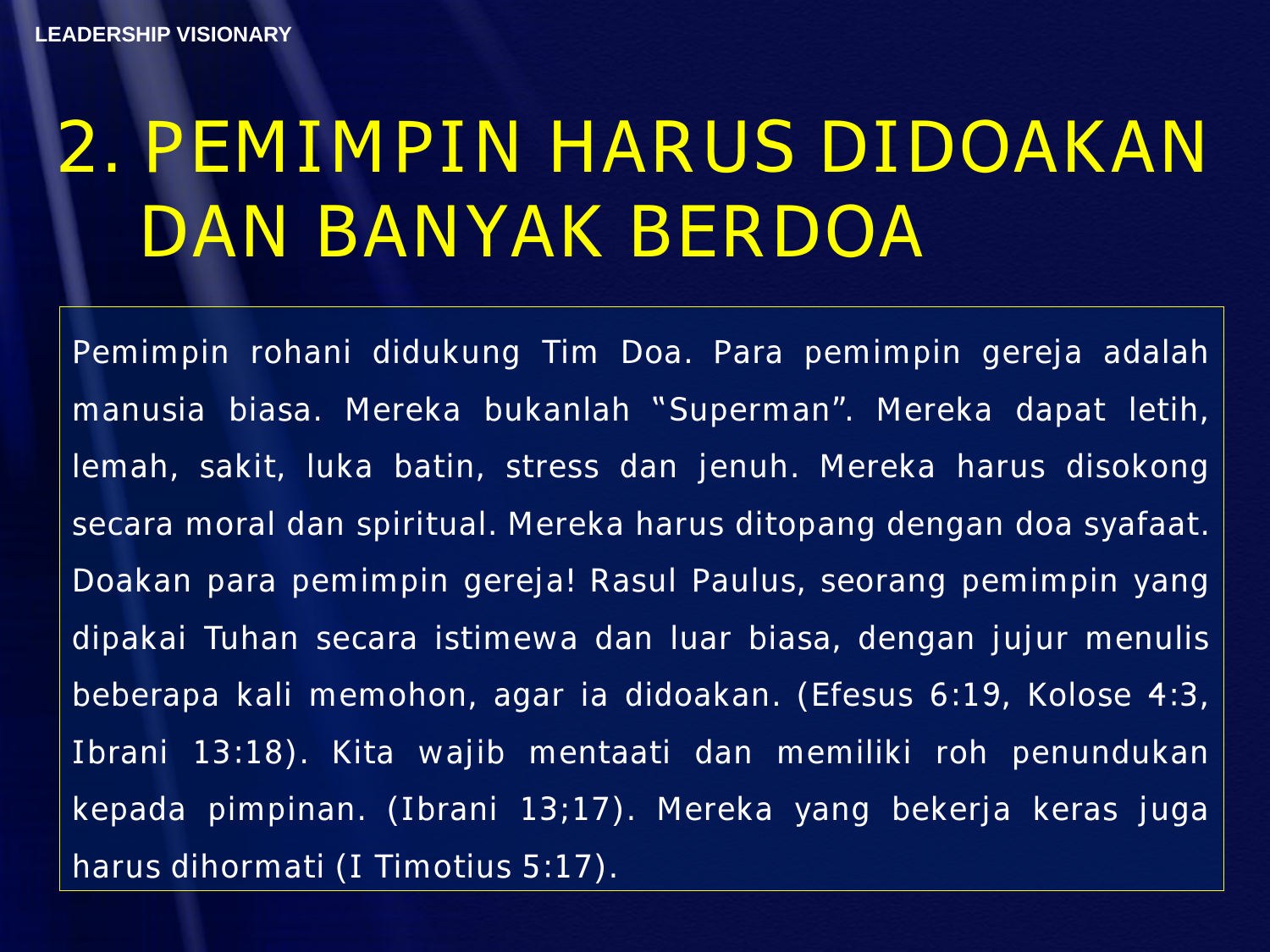

2. PEMIMPIN HARUS DIDOAKAN
    DAN BANYAK BERDOA
Pemimpin rohani didukung Tim Doa. Para pemimpin gereja adalah manusia biasa. Mereka bukanlah “Superman”. Mereka dapat letih, lemah, sakit, luka batin, stress dan jenuh. Mereka harus disokong secara moral dan spiritual. Mereka harus ditopang dengan doa syafaat. Doakan para pemimpin gereja! Rasul Paulus, seorang pemimpin yang dipakai Tuhan secara istimewa dan luar biasa, dengan jujur menulis beberapa kali memohon, agar ia didoakan. (Efesus 6:19, Kolose 4:3, Ibrani 13:18). Kita wajib mentaati dan memiliki roh penundukan kepada pimpinan. (Ibrani 13;17). Mereka yang bekerja keras juga harus dihormati (I Timotius 5:17).